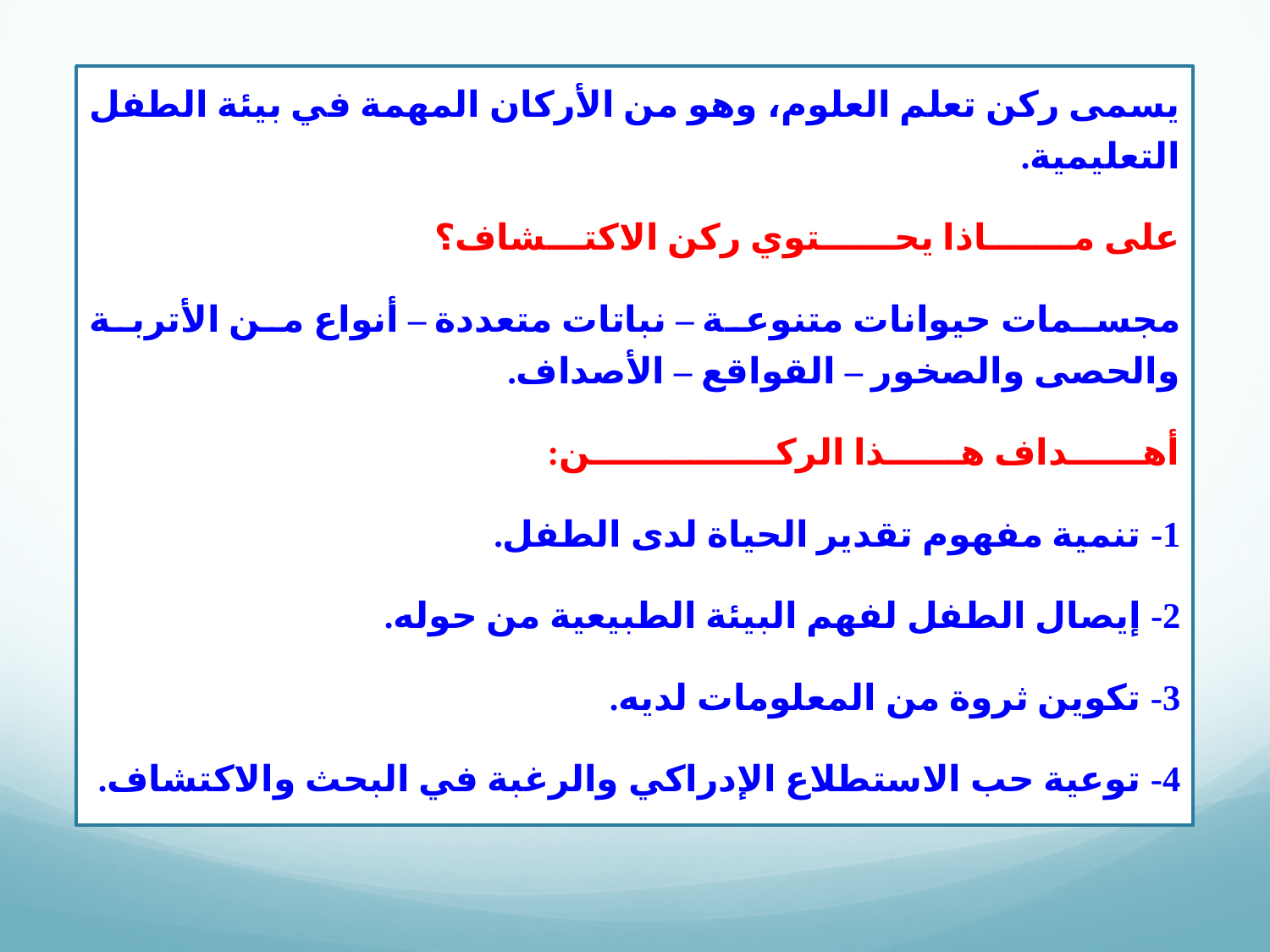

يسمى ركن تعلم العلوم، وهو من الأركان المهمة في بيئة الطفل التعليمية.
على مـــــــاذا يحــــــتوي ركن الاكتـــشاف؟
مجسمات حيوانات متنوعة – نباتات متعددة – أنواع من الأتربة والحصى والصخور – القواقع – الأصداف.
أهــــــداف هــــــذا الركـــــــــــــــن:
1- تنمية مفهوم تقدير الحياة لدى الطفل.
2- إيصال الطفل لفهم البيئة الطبيعية من حوله.
3- تكوين ثروة من المعلومات لديه.
4- توعية حب الاستطلاع الإدراكي والرغبة في البحث والاكتشاف.